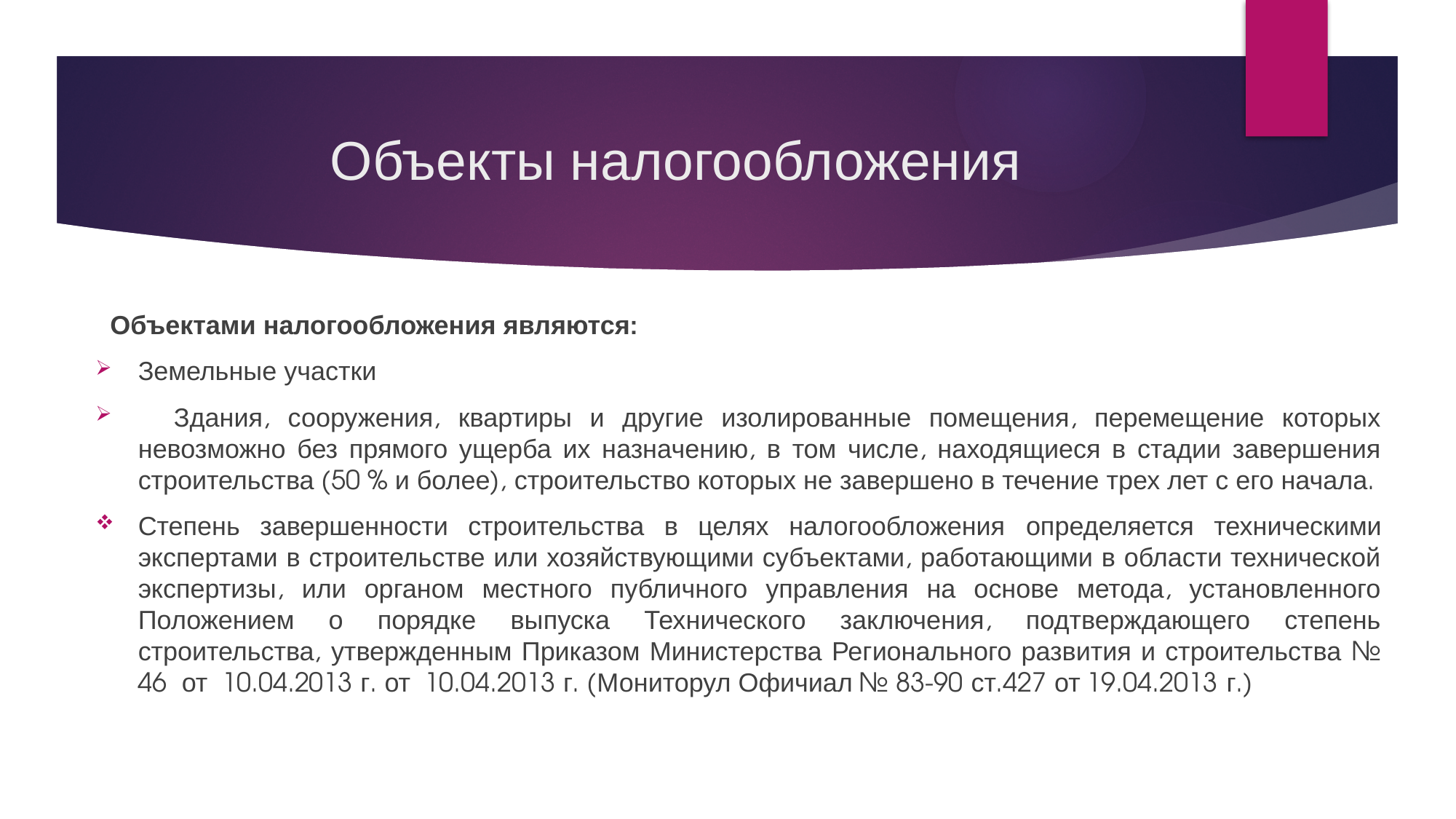

# Объекты налогообложения
  Объектами налогообложения являются:
Земельные участки
  Здания, сооружения, квартиры и другие изолированные помещения, перемещение которых невозможно без прямого ущерба их назначению, в том числе, находящиеся в стадии завершения строительства (50 % и более), строительство которых не завершено в течение трех лет с его начала.
Степень завершенности строительства в целях налогообложения определяется техническими экспертами в строительстве или хозяйствующими субъектами, работающими в области технической экспертизы, или органом местного публичного управления на основе метода, установленного Положением о порядке выпуска Технического заключения, подтверждающего степень строительства, утвержденным Приказом Министерства Регионального развития и строительства № 46  от  10.04.2013 г. от  10.04.2013 г. (Мониторул Офичиал № 83-90 ст.427 от 19.04.2013 г.)